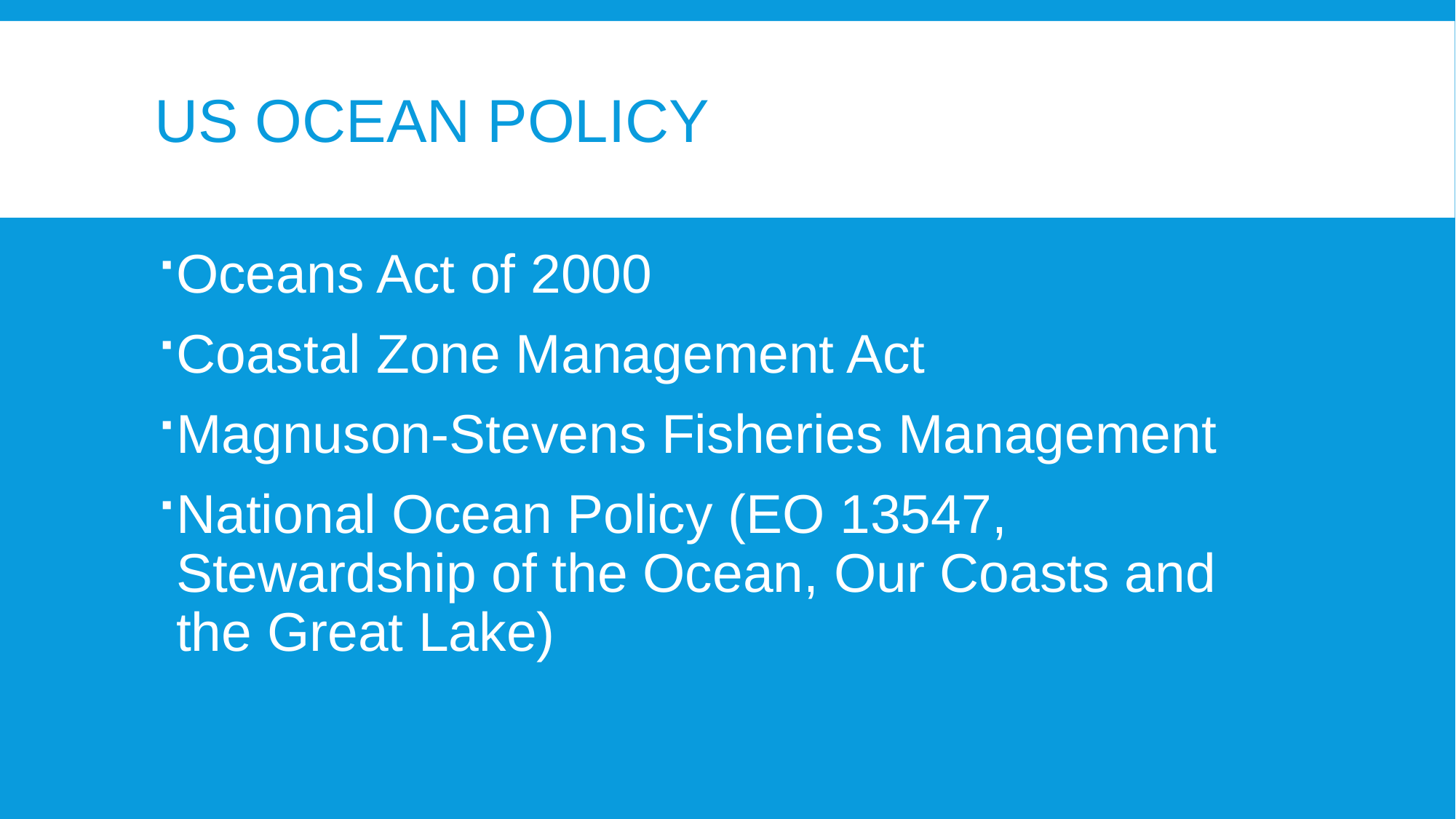

# Us ocean policy
Oceans Act of 2000
Coastal Zone Management Act
Magnuson-Stevens Fisheries Management
National Ocean Policy (EO 13547, Stewardship of the Ocean, Our Coasts and the Great Lake)